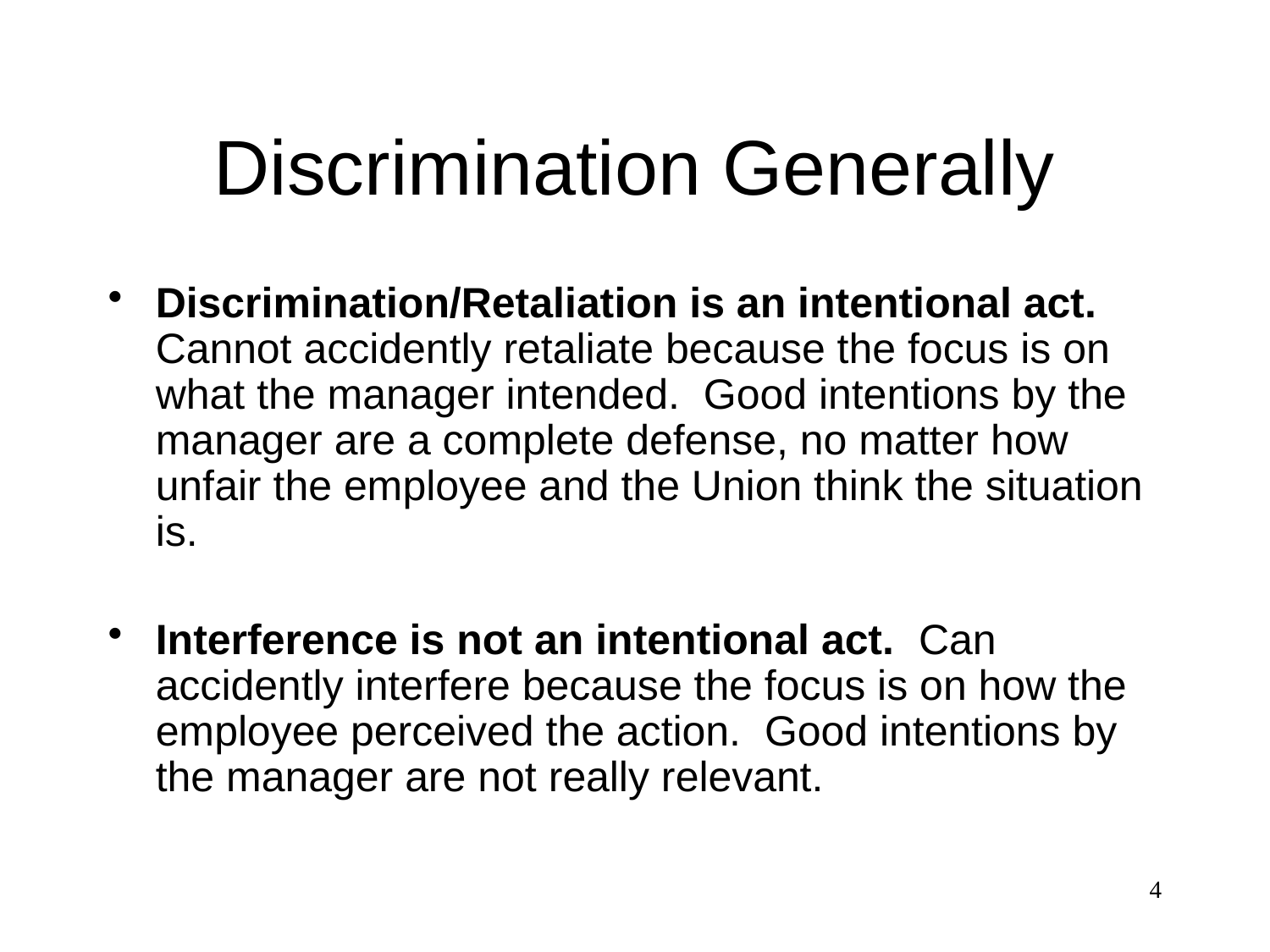

# Discrimination Generally
Discrimination/Retaliation is an intentional act. Cannot accidently retaliate because the focus is on what the manager intended.  Good intentions by the manager are a complete defense, no matter how unfair the employee and the Union think the situation is.

Interference is not an intentional act.  Can accidently interfere because the focus is on how the employee perceived the action.  Good intentions by the manager are not really relevant.
4